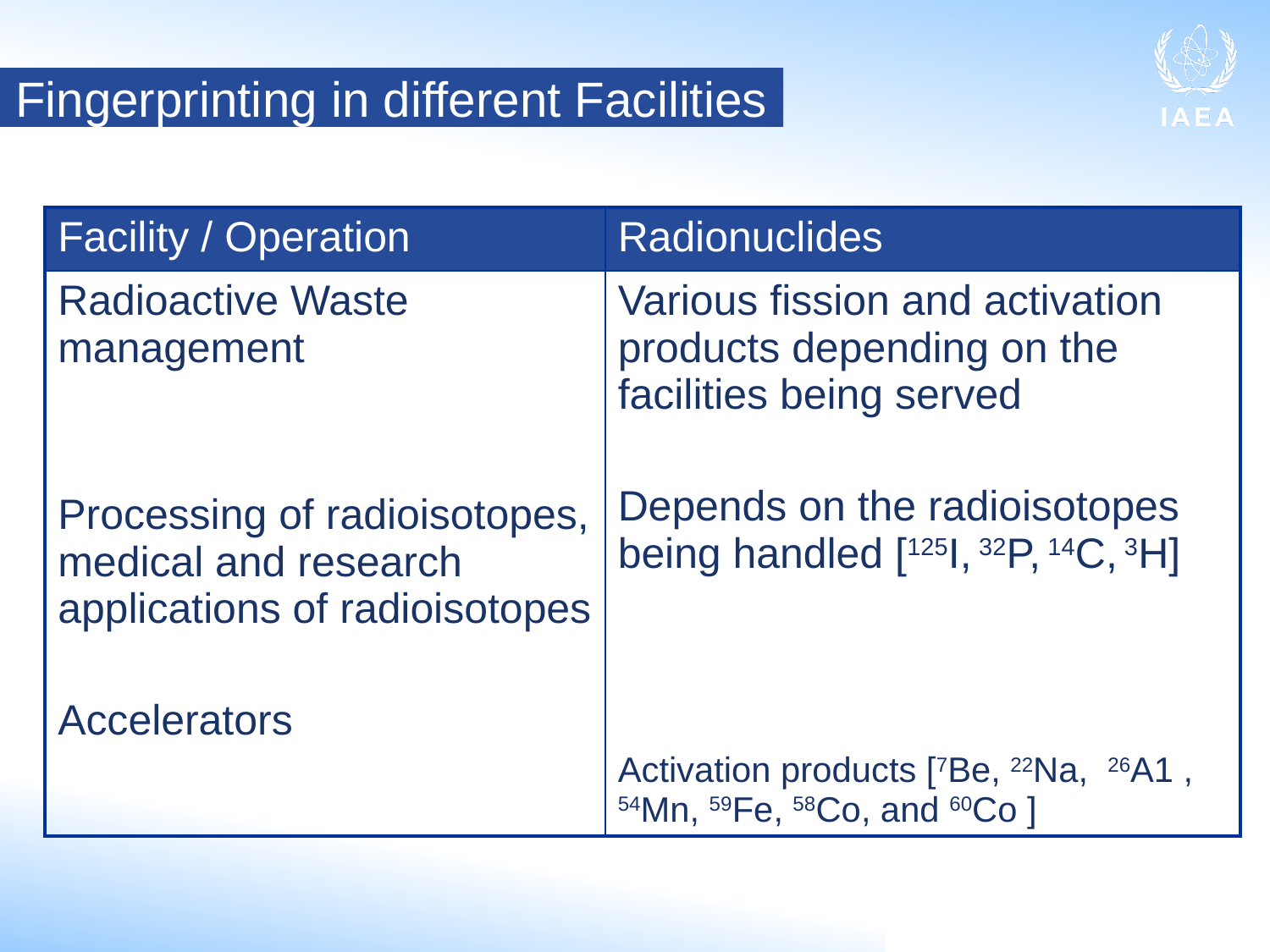

Fingerprinting in different Facilities
| Facility / Operation | Radionuclides |
| --- | --- |
| Radioactive Waste management Processing of radioisotopes, medical and research applications of radioisotopes Accelerators | Various fission and activation products depending on the facilities being served Depends on the radioisotopes being handled [125I, 32P, 14C, 3H] Activation products [7Be, 22Na, 26A1 , 54Mn, 59Fe, 58Co, and 60Co ] |